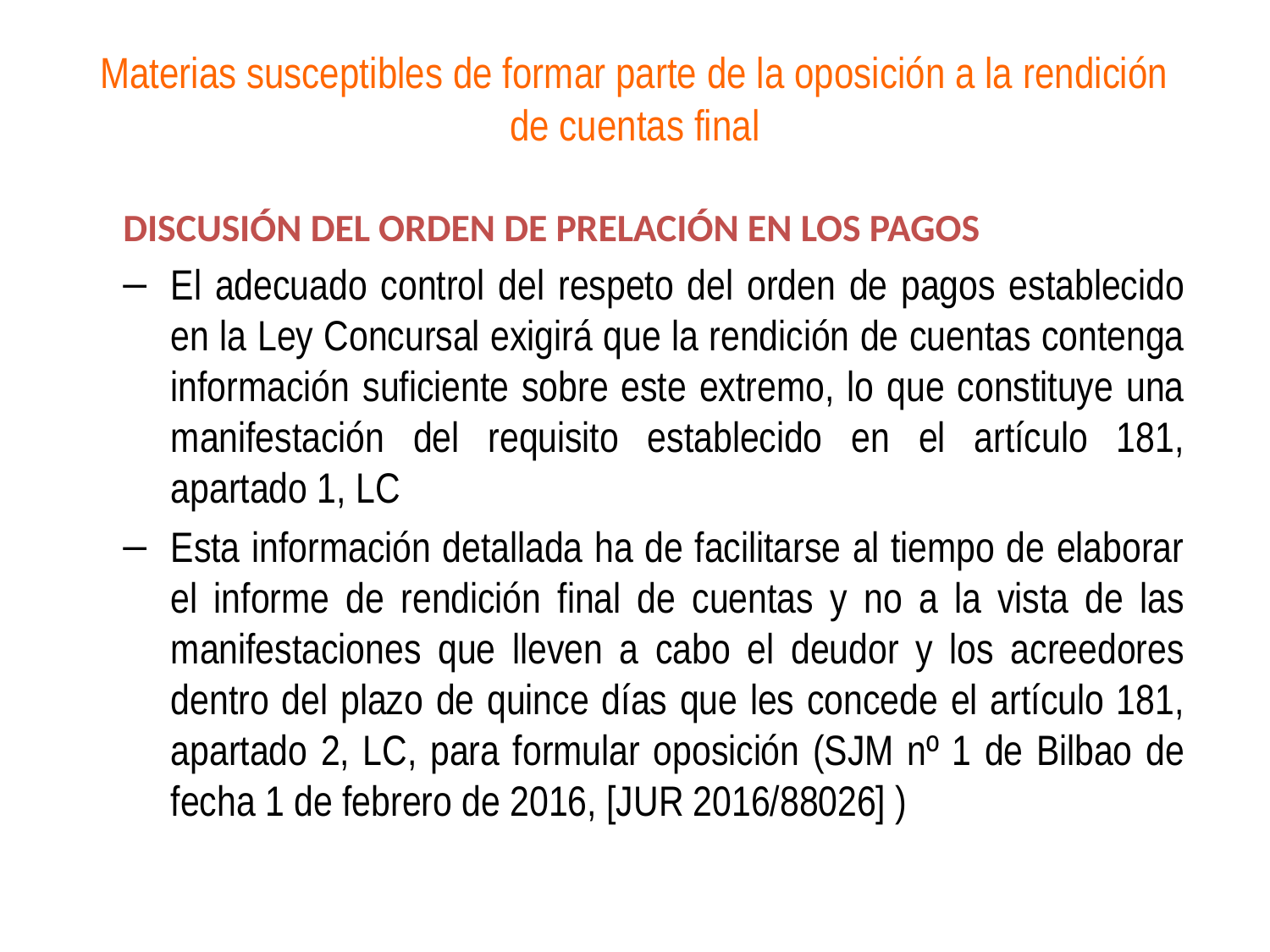

# Materias susceptibles de formar parte de la oposición a la rendición de cuentas final
DISCUSIÓN DEL ORDEN DE PRELACIÓN EN LOS PAGOS
El adecuado control del respeto del orden de pagos establecido en la Ley Concursal exigirá que la rendición de cuentas contenga información suficiente sobre este extremo, lo que constituye una manifestación del requisito establecido en el artículo 181, apartado 1, LC
Esta información detallada ha de facilitarse al tiempo de elaborar el informe de rendición final de cuentas y no a la vista de las manifestaciones que lleven a cabo el deudor y los acreedores dentro del plazo de quince días que les concede el artículo 181, apartado 2, LC, para formular oposición (SJM nº 1 de Bilbao de fecha 1 de febrero de 2016, [JUR 2016/88026] )